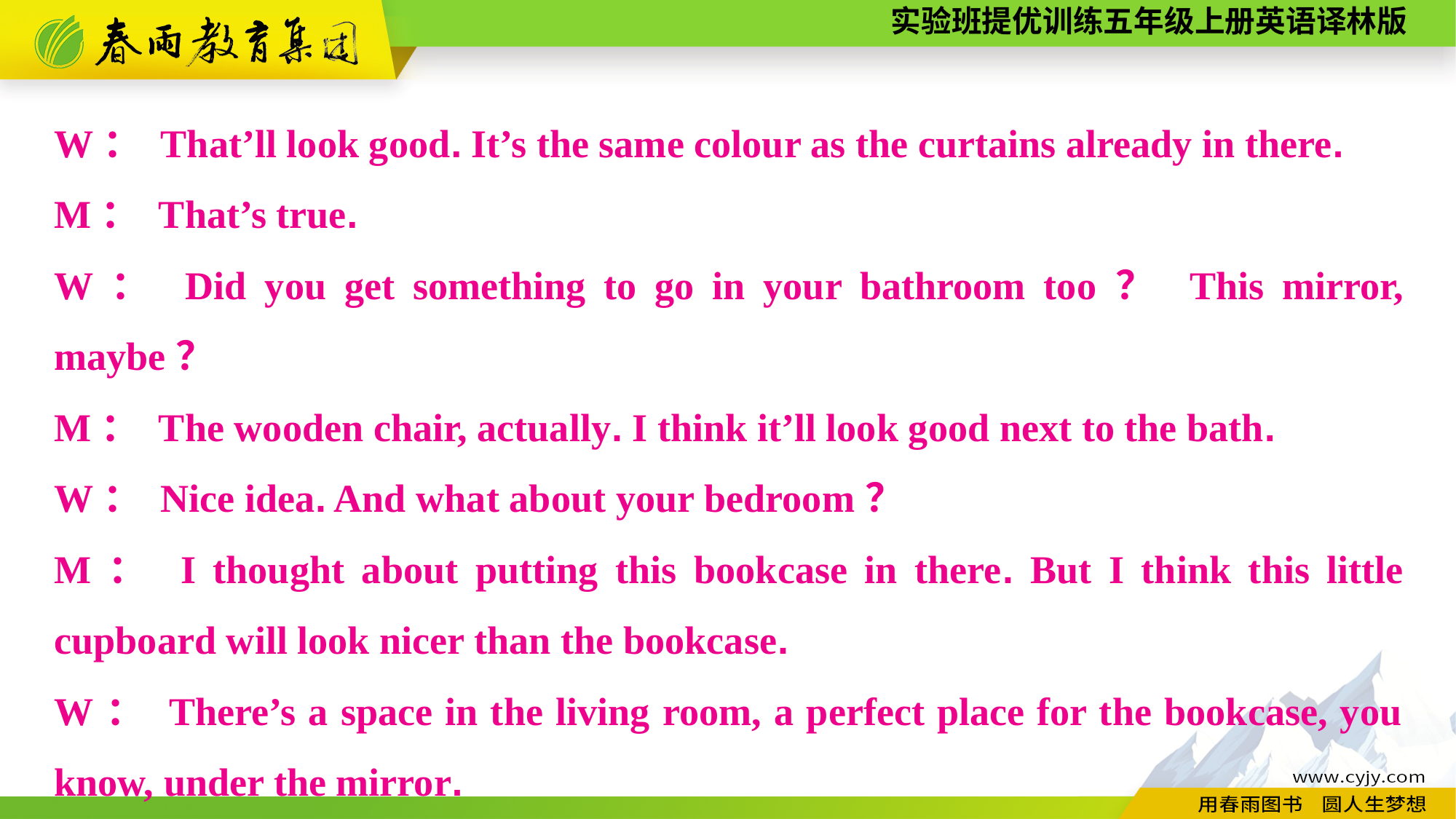

W： That’ll look good. It’s the same colour as the curtains already in there.
M： That’s true.
W： Did you get something to go in your bathroom too？ This mirror, maybe？
M： The wooden chair, actually. I think it’ll look good next to the bath.
W： Nice idea. And what about your bedroom？
M： I thought about putting this bookcase in there. But I think this little cupboard will look nicer than the bookcase.
W： There’s a space in the living room, a perfect place for the bookcase, you know, under the mirror.